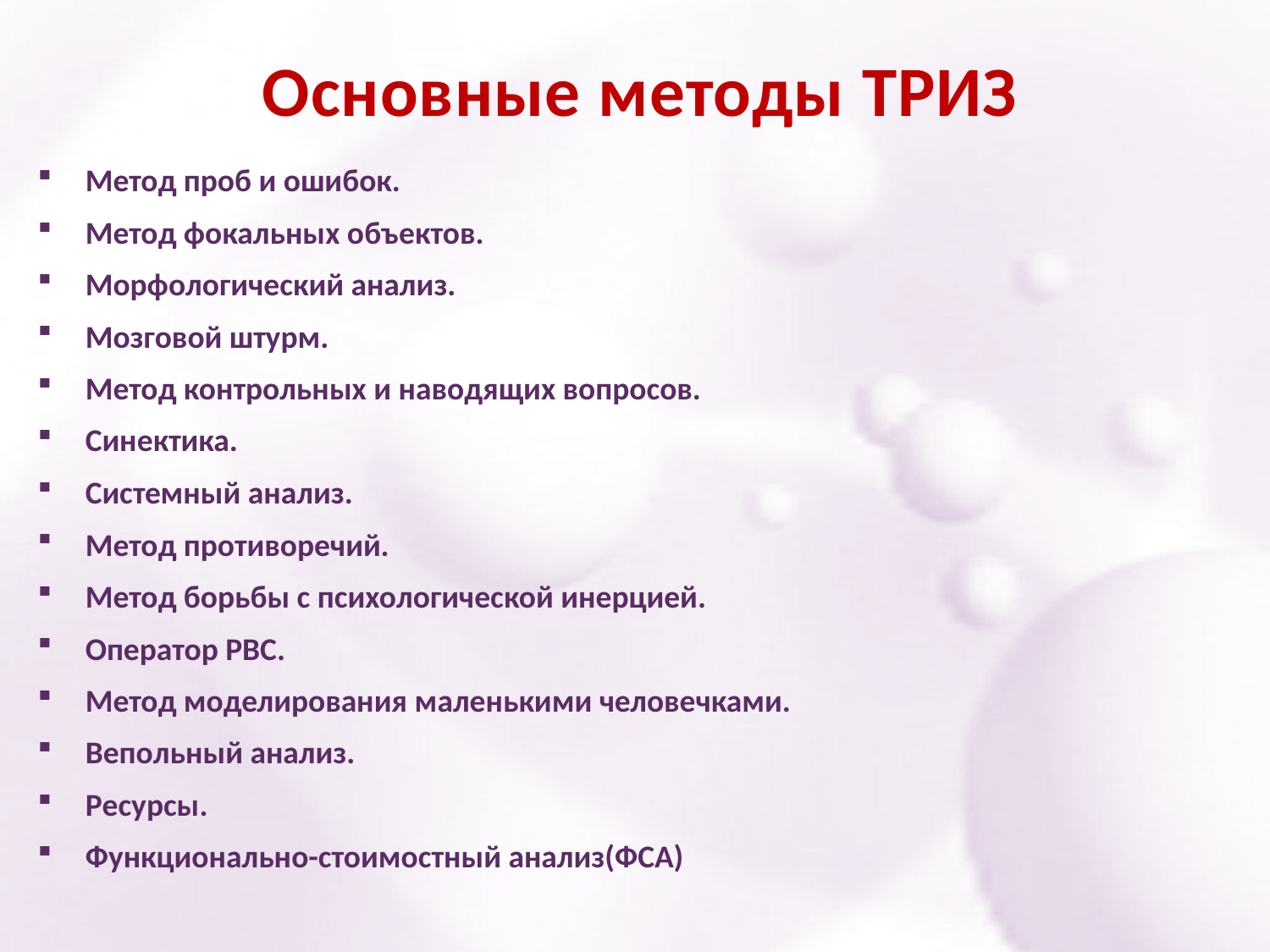

# Основные методы ТРИЗ
Метод проб и ошибок.
Метод фокальных объектов.
Морфологический анализ.
Мозговой штурм.
Метод контрольных и наводящих вопросов.
Синектика.
Системный анализ.
Метод противоречий.
Метод борьбы с психологической инерцией.
Оператор РВС.
Метод моделирования маленькими человечками.
Вепольный анализ.
Ресурсы.
Функционально-стоимостный анализ(ФСА)